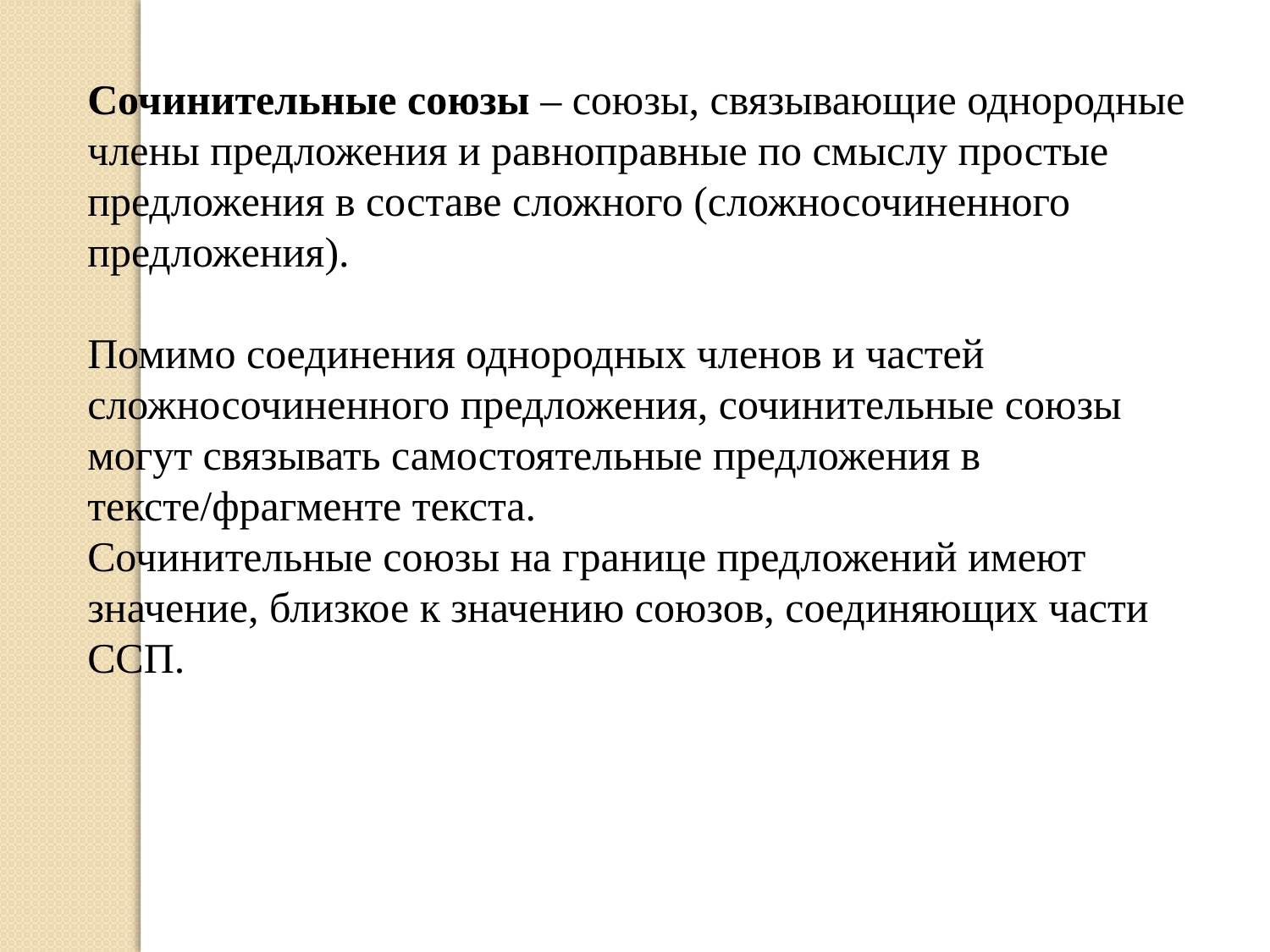

Сочинительные союзы – союзы, связывающие однородные члены предложения и равноправные по смыслу простые предложения в составе сложного (сложносочиненного предложения).

Помимо соединения однородных членов и частей сложносочиненного предложения, сочинительные союзы могут связывать самостоятельные предложения в тексте/фрагменте текста.
Сочинительные союзы на границе предложений имеют значение, близкое к значению союзов, соединяющих части ССП.